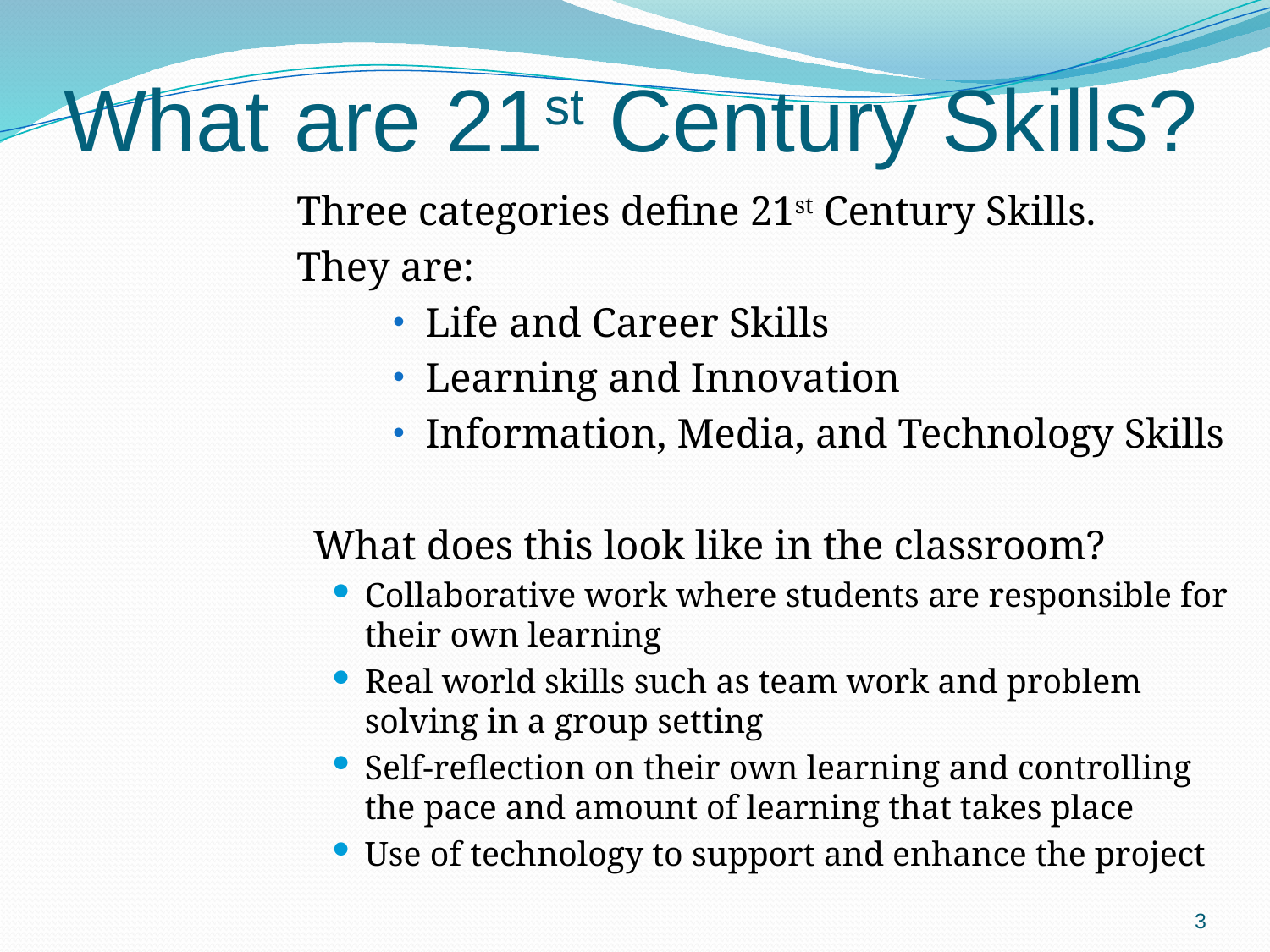

# What are 21st Century Skills?
Three categories define 21st Century Skills.
They are:
Life and Career Skills
Learning and Innovation
Information, Media, and Technology Skills

What does this look like in the classroom?
Collaborative work where students are responsible for their own learning
Real world skills such as team work and problem solving in a group setting
Self-reflection on their own learning and controlling the pace and amount of learning that takes place
Use of technology to support and enhance the project

3